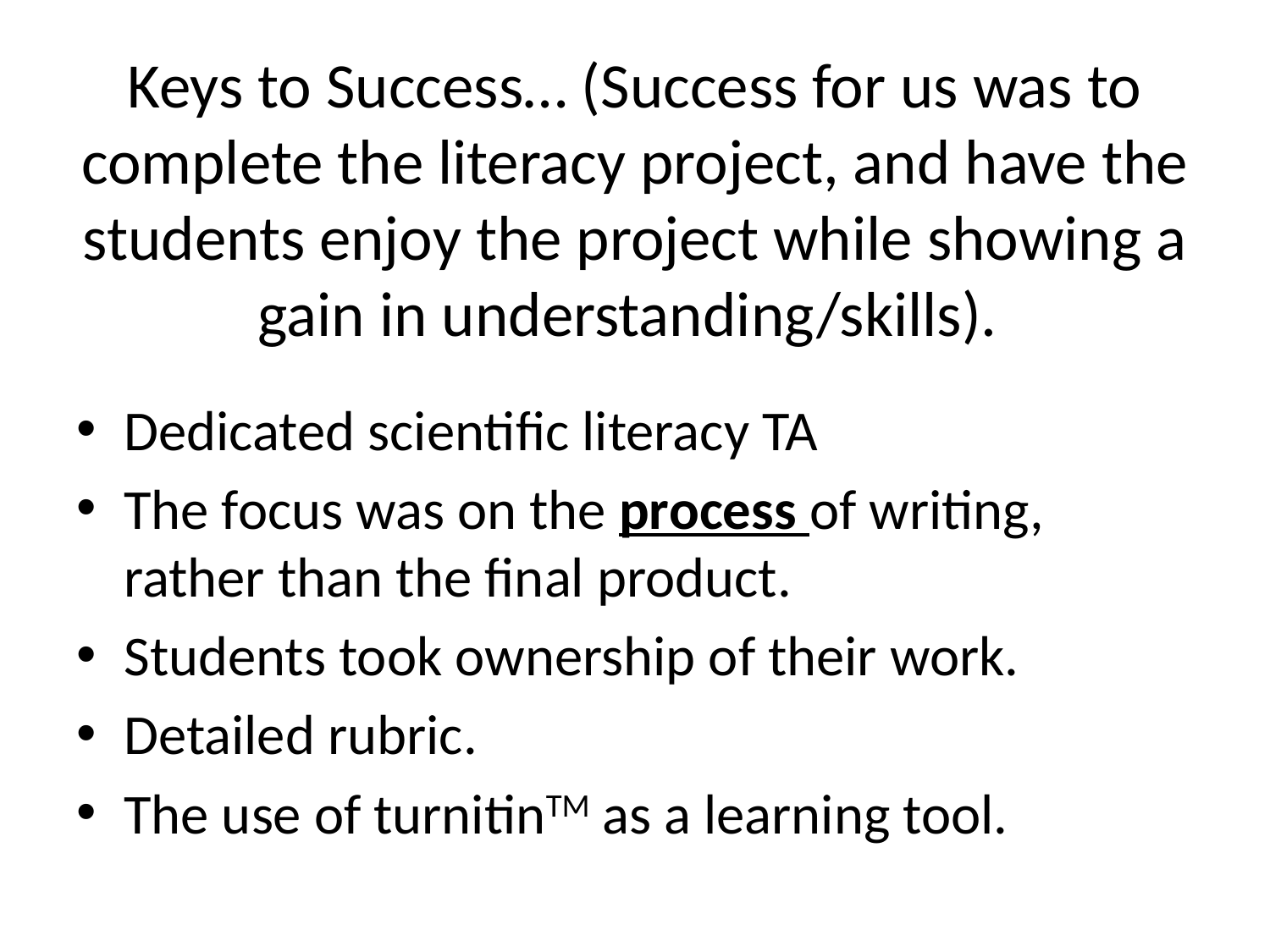

# Keys to Success… (Success for us was to complete the literacy project, and have the students enjoy the project while showing a gain in understanding/skills).
Dedicated scientific literacy TA
The focus was on the process of writing, rather than the final product.
Students took ownership of their work.
Detailed rubric.
The use of turnitinTM as a learning tool.